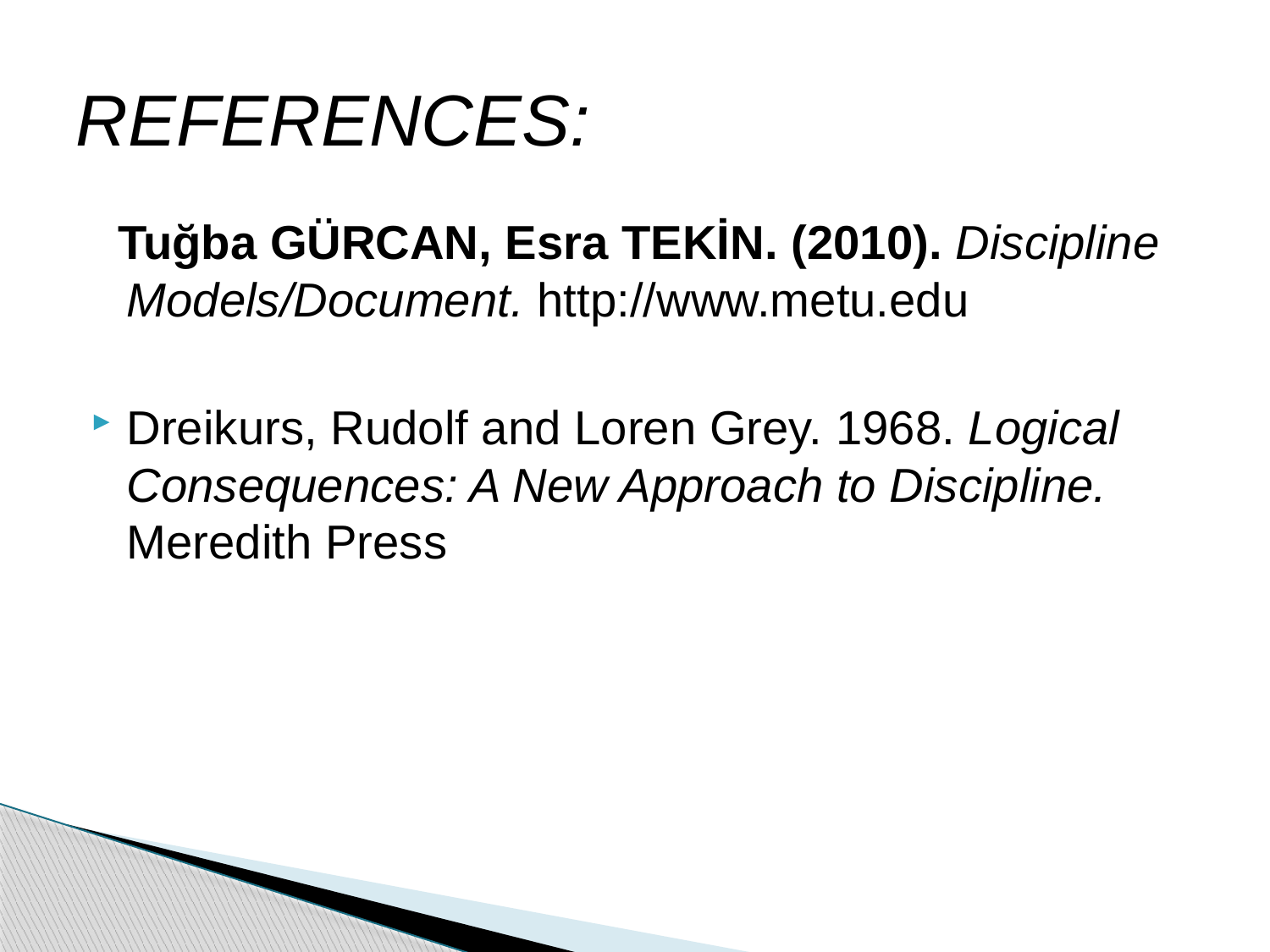

# REFERENCES:
  Tuğba GÜRCAN, Esra TEKİN. (2010). Discipline Models/Document. http://www.metu.edu

Dreikurs, Rudolf and Loren Grey. 1968. Logical Consequences: A New Approach to Discipline. Meredith Press